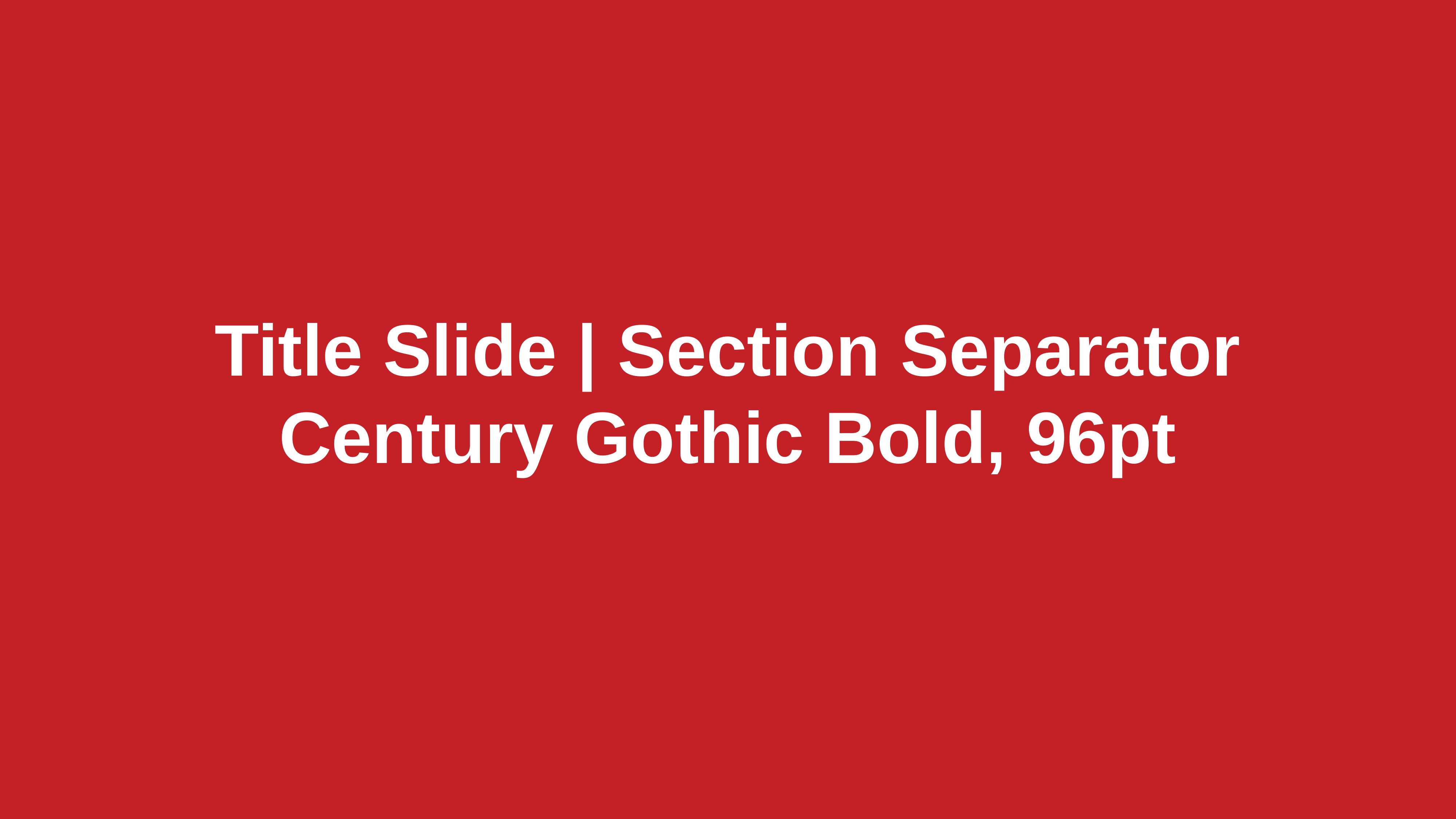

Title Slide | Section Separator
Century Gothic Bold, 96pt